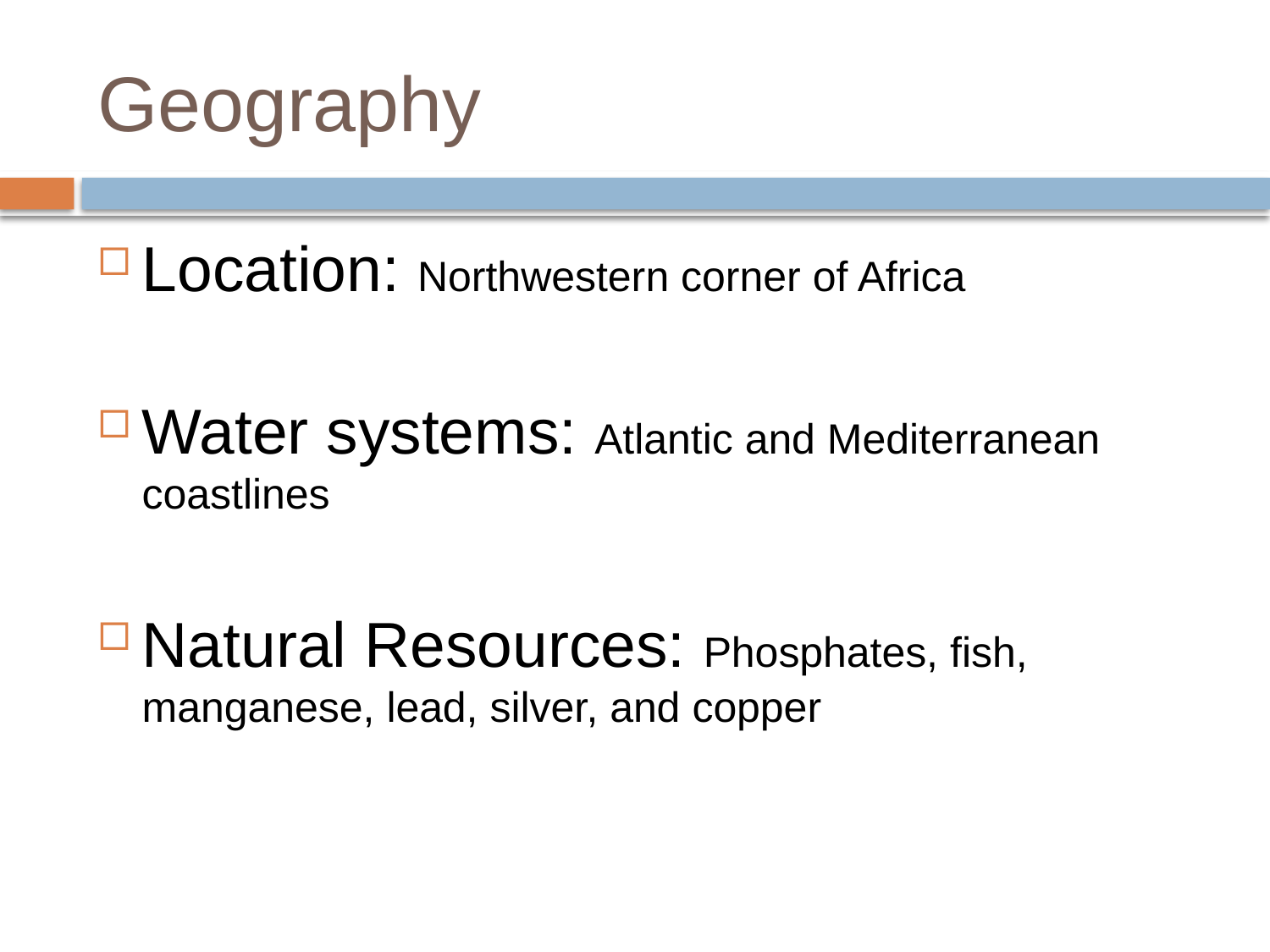

# Geography
Location: Northwestern corner of Africa

Water systems: Atlantic and Mediterranean coastlines

Natural Resources: Phosphates, fish, manganese, lead, silver, and copper